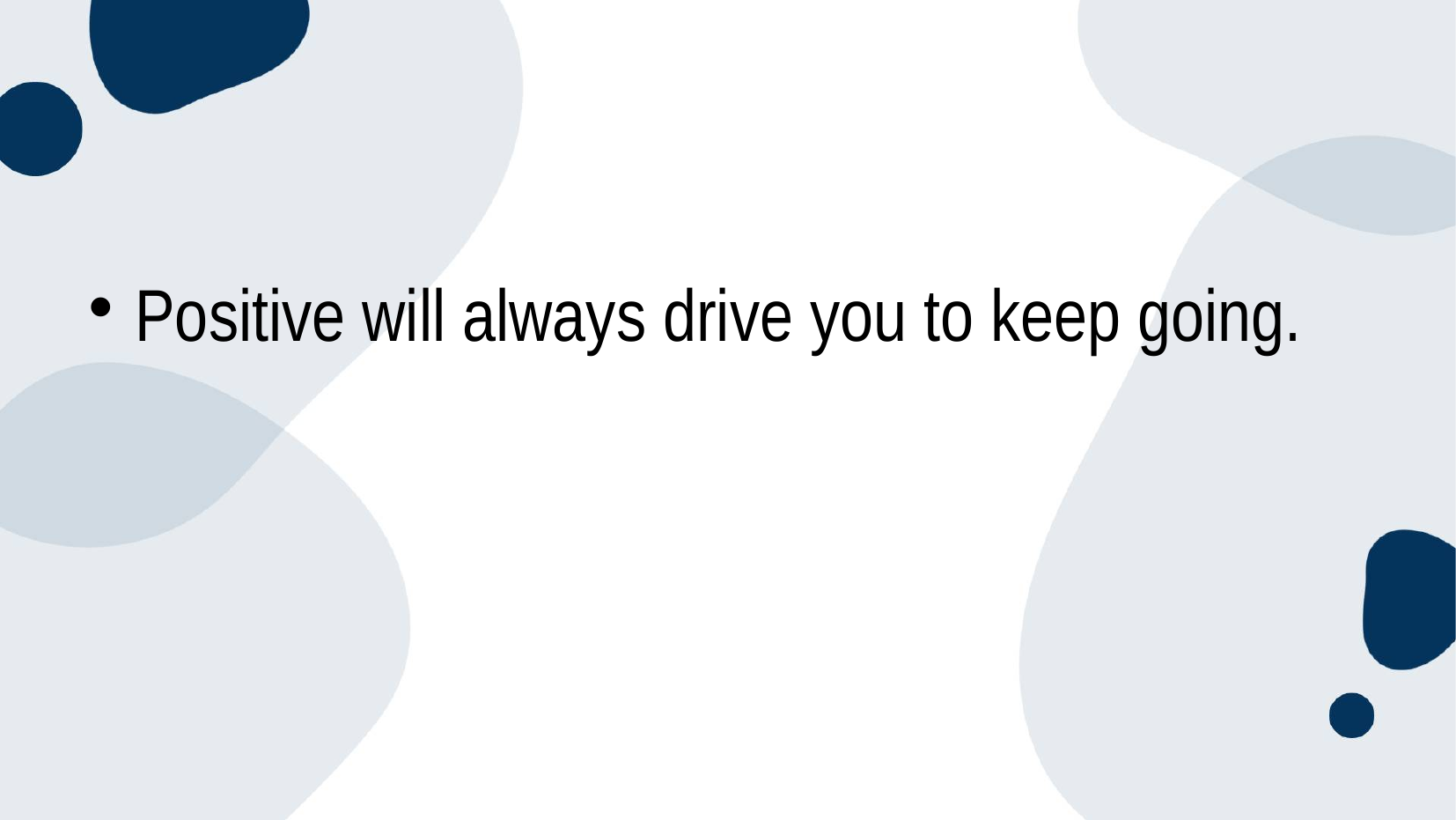

#
Positive will always drive you to keep going.